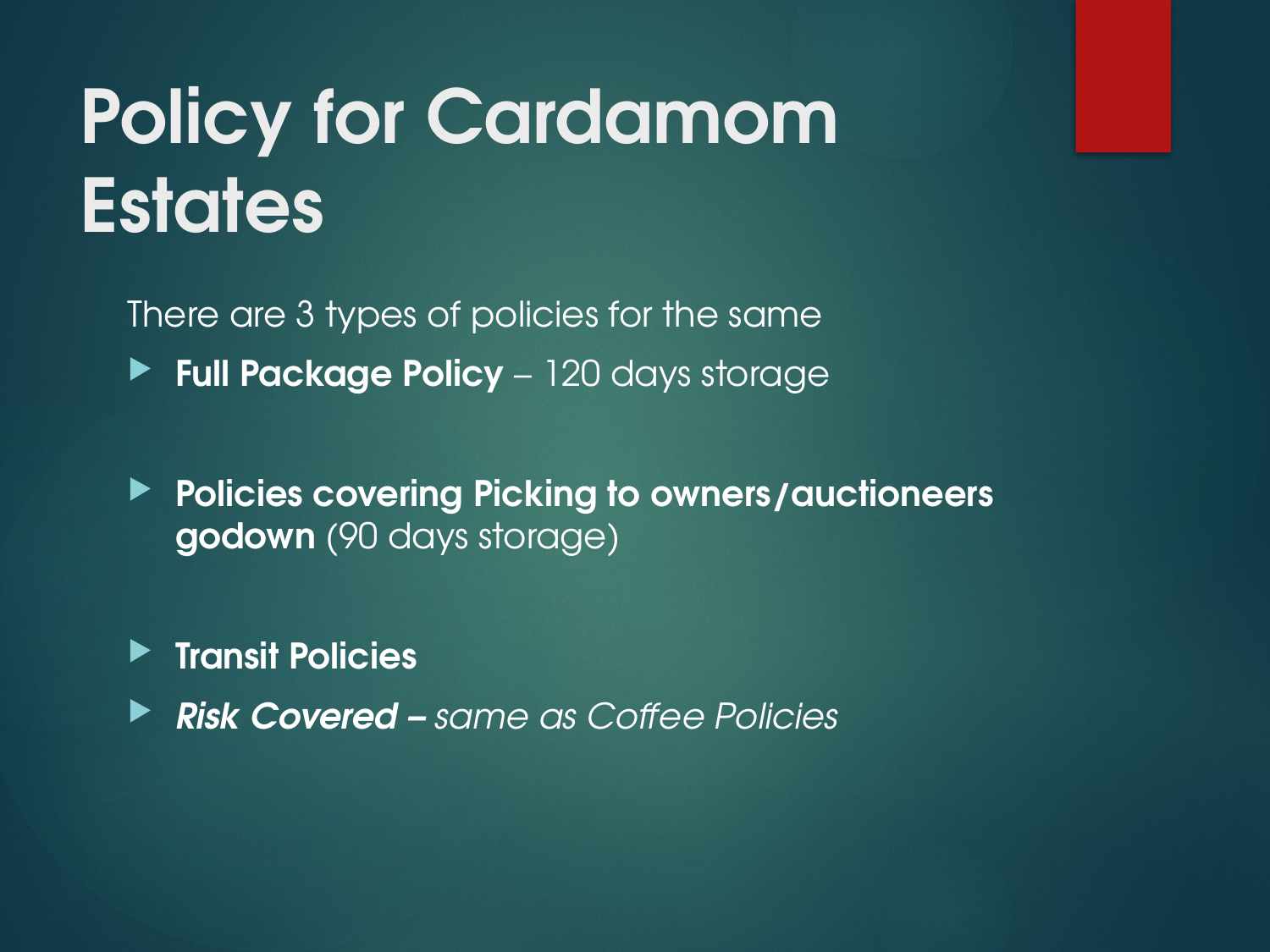

# Policy for Cardamom Estates
There are 3 types of policies for the same
Full Package Policy – 120 days storage

Policies covering Picking to owners/auctioneers godown (90 days storage)

Transit Policies
Risk Covered – same as Coffee Policies